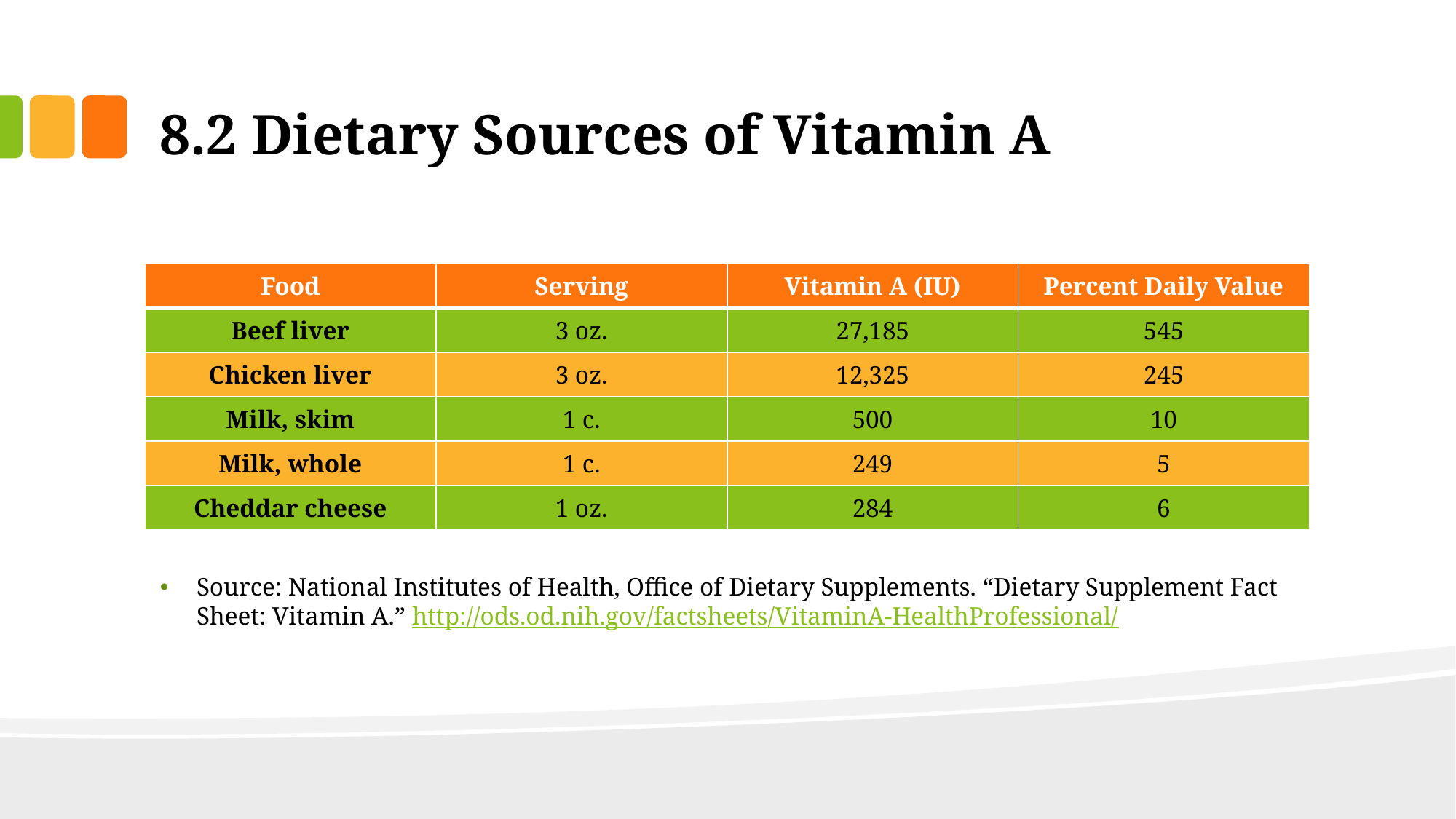

# 8.2 Dietary Sources of Vitamin A

Source: National Institutes of Health, Office of Dietary Supplements. “Dietary Supplement Fact Sheet: Vitamin A.” http://ods.od.nih.gov/factsheets/VitaminA-HealthProfessional/
| Food | Serving | Vitamin A (IU) | Percent Daily Value |
| --- | --- | --- | --- |
| Beef liver | 3 oz. | 27,185 | 545 |
| Chicken liver | 3 oz. | 12,325 | 245 |
| Milk, skim | 1 c. | 500 | 10 |
| Milk, whole | 1 c. | 249 | 5 |
| Cheddar cheese | 1 oz. | 284 | 6 |